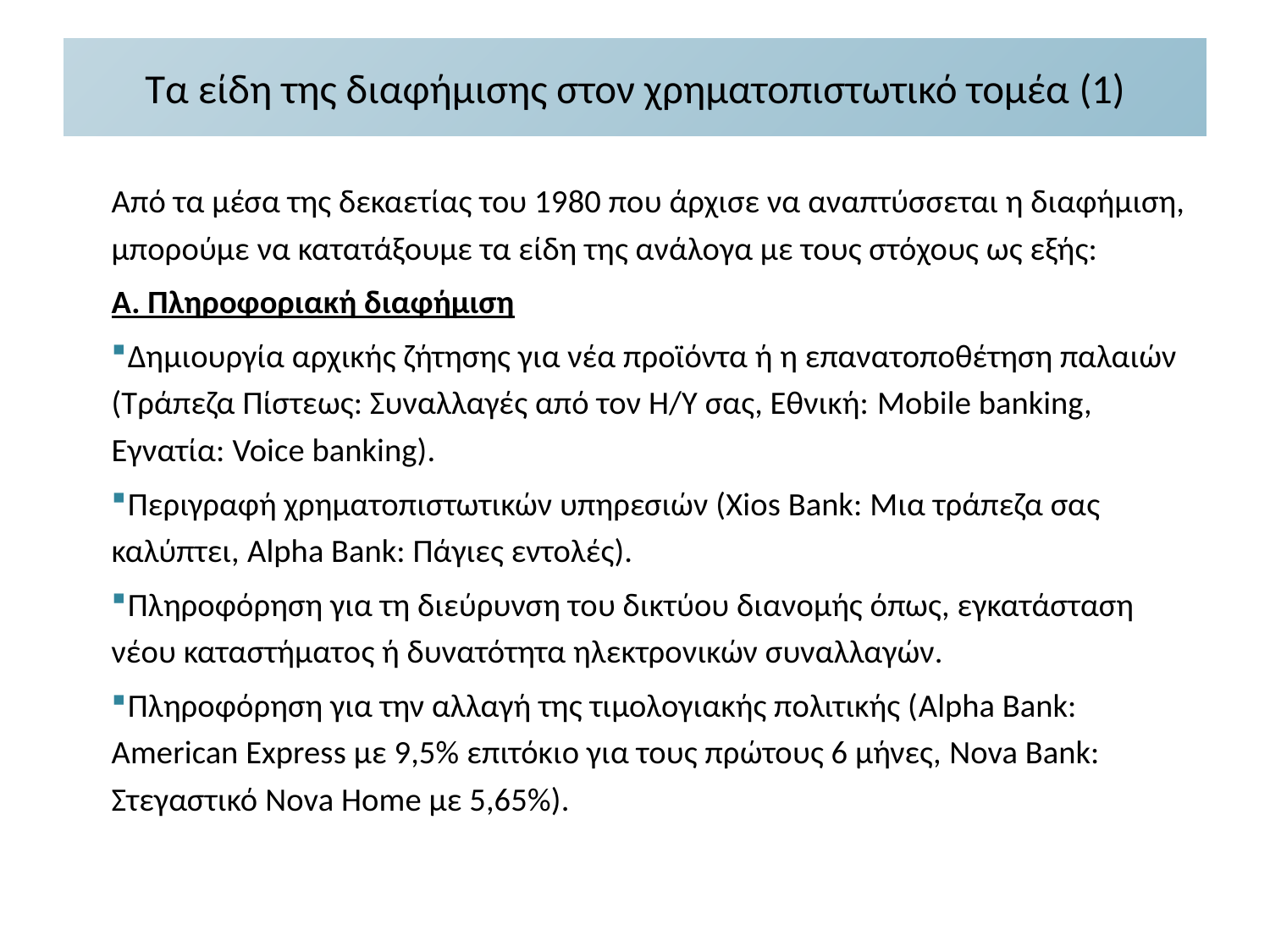

# Τα είδη της διαφήμισης στον χρηματοπιστωτικό τομέα (1)
Από τα μέσα της δεκαετίας του 1980 που άρχισε να αναπτύσσεται η διαφήμιση, μπορούμε να κατατάξουμε τα είδη της ανάλογα με τους στόχους ως εξής:
Α. Πληροφοριακή διαφήμιση
 Δημιουργία αρχικής ζήτησης για νέα προϊόντα ή η επανατοποθέτηση παλαιών (Τράπεζα Πίστεως: Συναλλαγές από τον Η/Υ σας, Εθνική: Mobile banking, Εγνατία: Voice banking).
 Περιγραφή χρηματοπιστωτικών υπηρεσιών (Xios Bank: Μια τράπεζα σας καλύπτει, Alpha Bank: Πάγιες εντολές).
 Πληροφόρηση για τη διεύρυνση του δικτύου διανομής όπως, εγκατάσταση νέου καταστήματος ή δυνατότητα ηλεκτρονικών συναλλαγών.
 Πληροφόρηση για την αλλαγή της τιμολογιακής πολιτικής (Alpha Bank: American Express με 9,5% επιτόκιο για τους πρώτους 6 μήνες, Nova Bank: Στεγαστικό Nova Home με 5,65%).